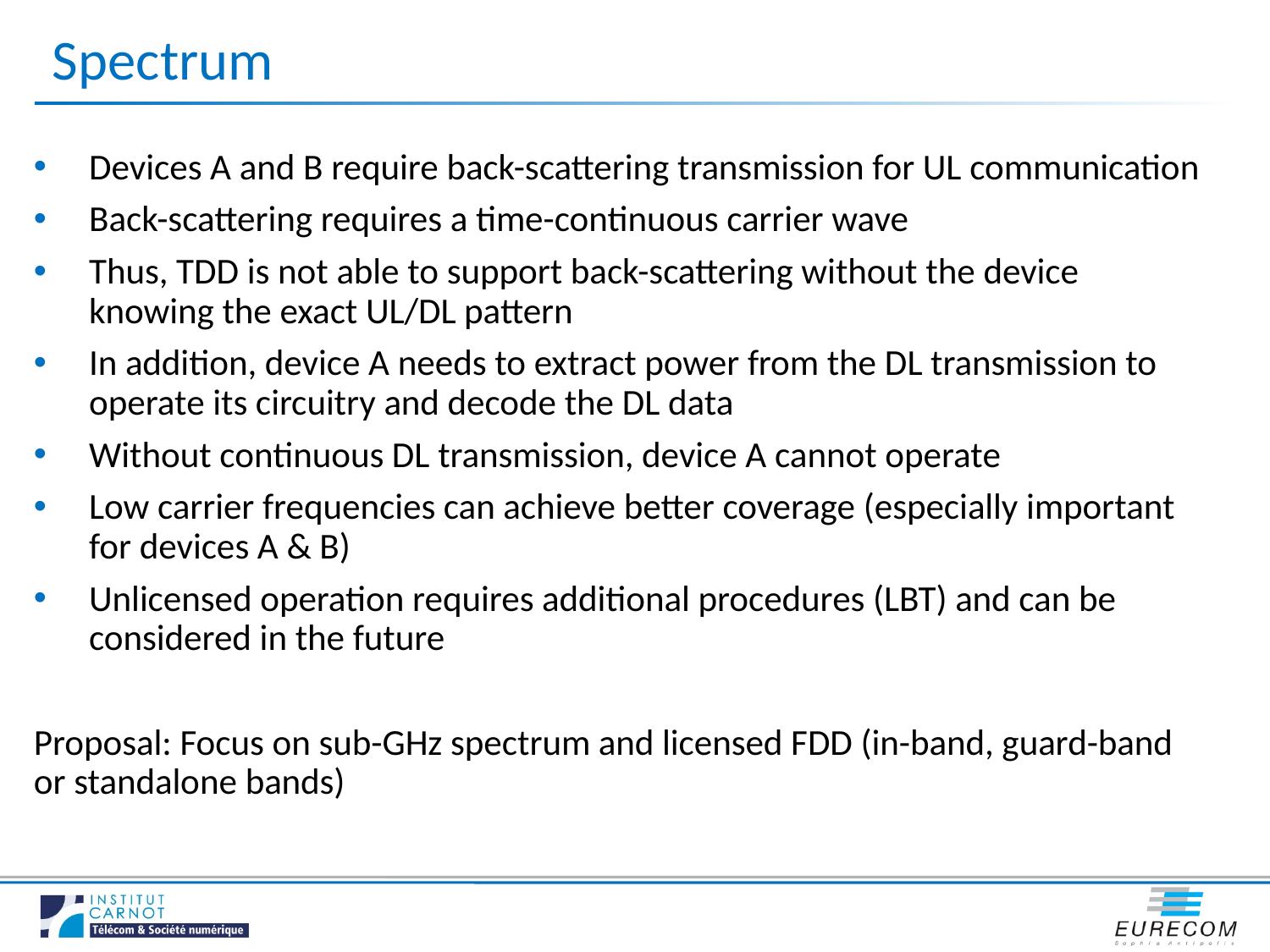

# Spectrum
Devices A and B require back-scattering transmission for UL communication
Back-scattering requires a time-continuous carrier wave
Thus, TDD is not able to support back-scattering without the device knowing the exact UL/DL pattern
In addition, device A needs to extract power from the DL transmission to operate its circuitry and decode the DL data
Without continuous DL transmission, device A cannot operate
Low carrier frequencies can achieve better coverage (especially important for devices A & B)
Unlicensed operation requires additional procedures (LBT) and can be considered in the future

Proposal: Focus on sub-GHz spectrum and licensed FDD (in-band, guard-band or standalone bands)